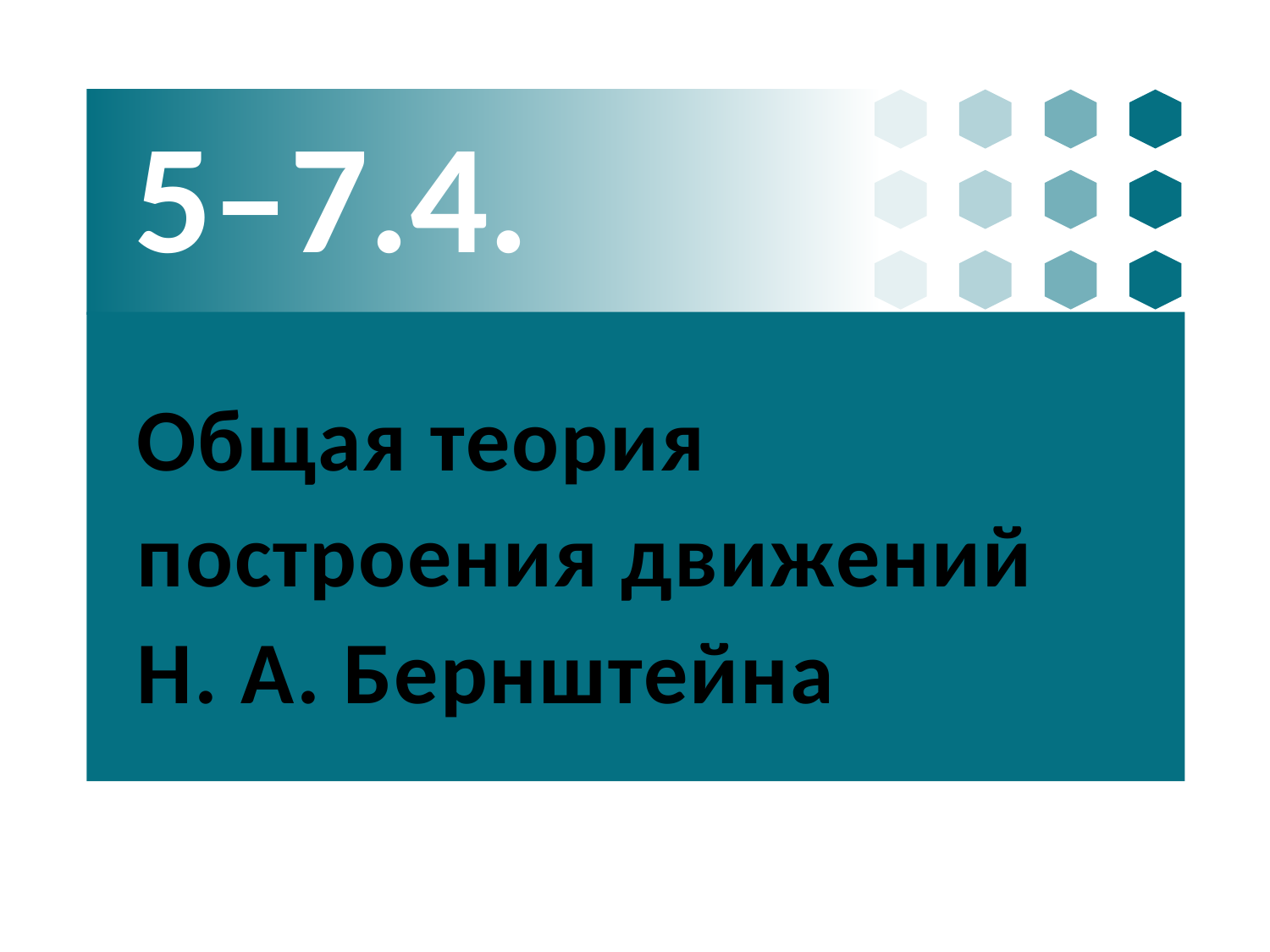

5–7.4.

# Общая теория построения движений Н. А. Бернштейна